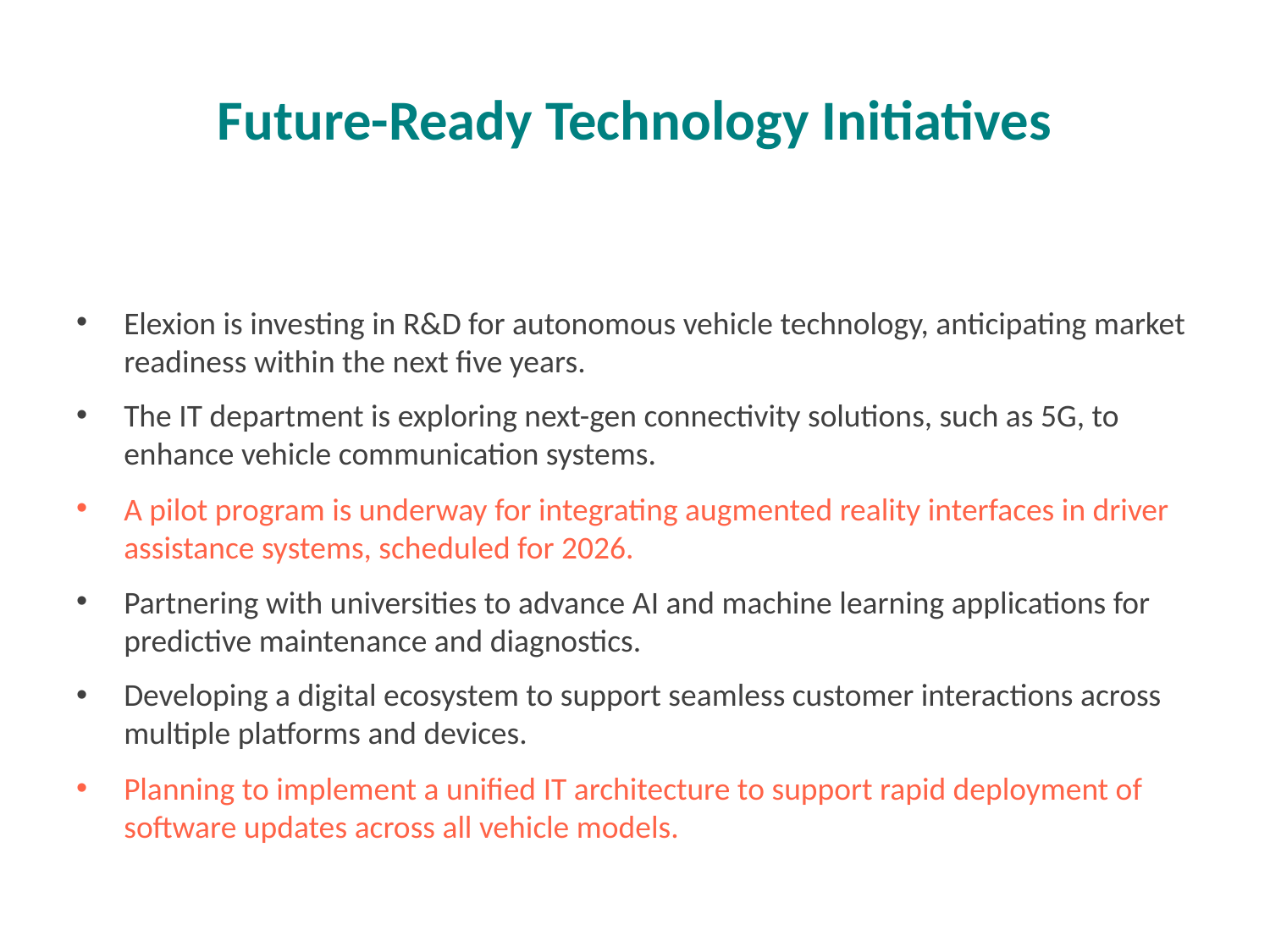

# Future-Ready Technology Initiatives

Elexion is investing in R&D for autonomous vehicle technology, anticipating market readiness within the next five years.
The IT department is exploring next-gen connectivity solutions, such as 5G, to enhance vehicle communication systems.
A pilot program is underway for integrating augmented reality interfaces in driver assistance systems, scheduled for 2026.
Partnering with universities to advance AI and machine learning applications for predictive maintenance and diagnostics.
Developing a digital ecosystem to support seamless customer interactions across multiple platforms and devices.
Planning to implement a unified IT architecture to support rapid deployment of software updates across all vehicle models.